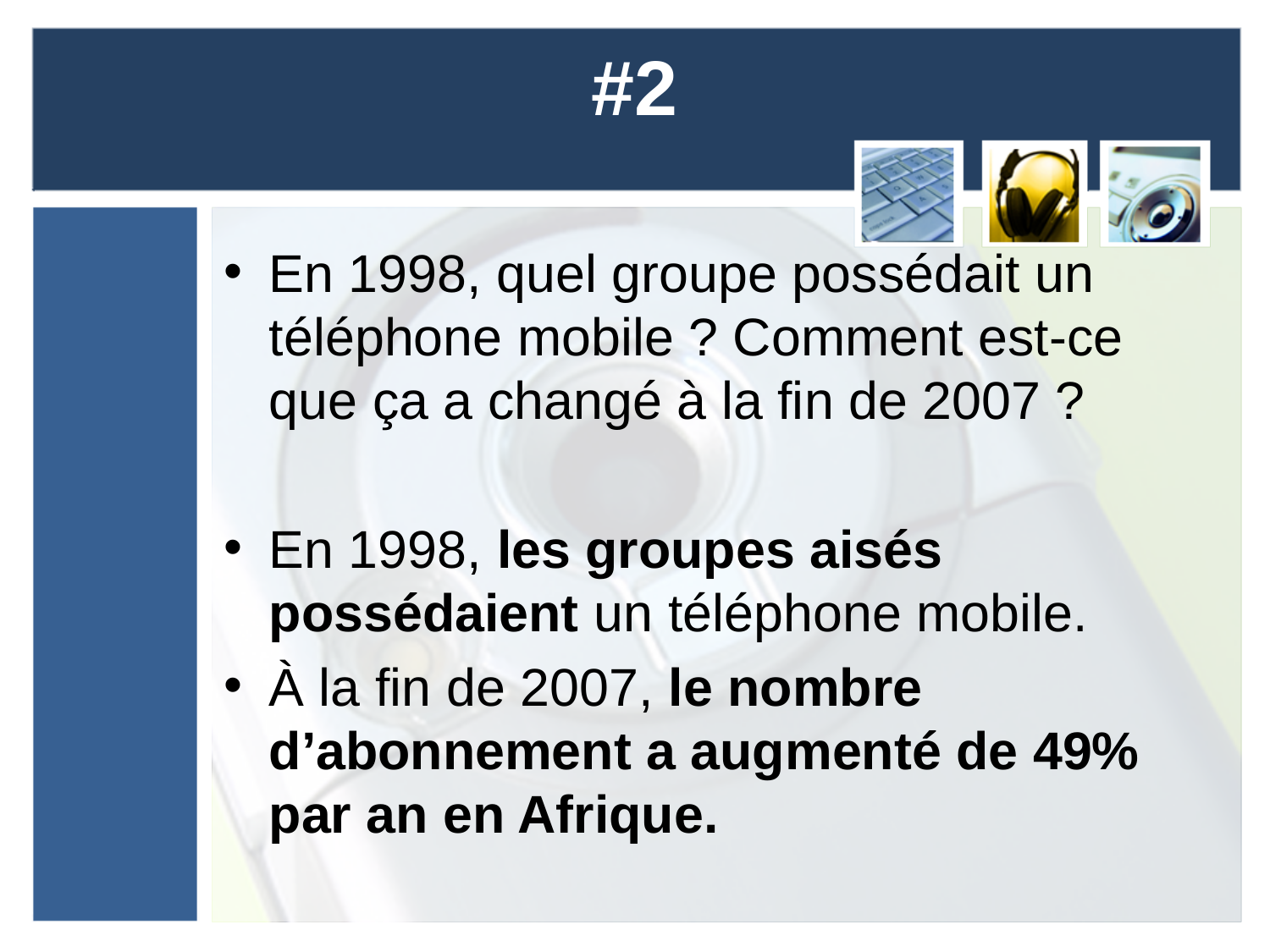

# #2
En 1998, quel groupe possédait un téléphone mobile ? Comment est-ce que ça a changé à la fin de 2007 ?

En 1998, les groupes aisés possédaient un téléphone mobile.
À la fin de 2007, le nombre d’abonnement a augmenté de 49% par an en Afrique.